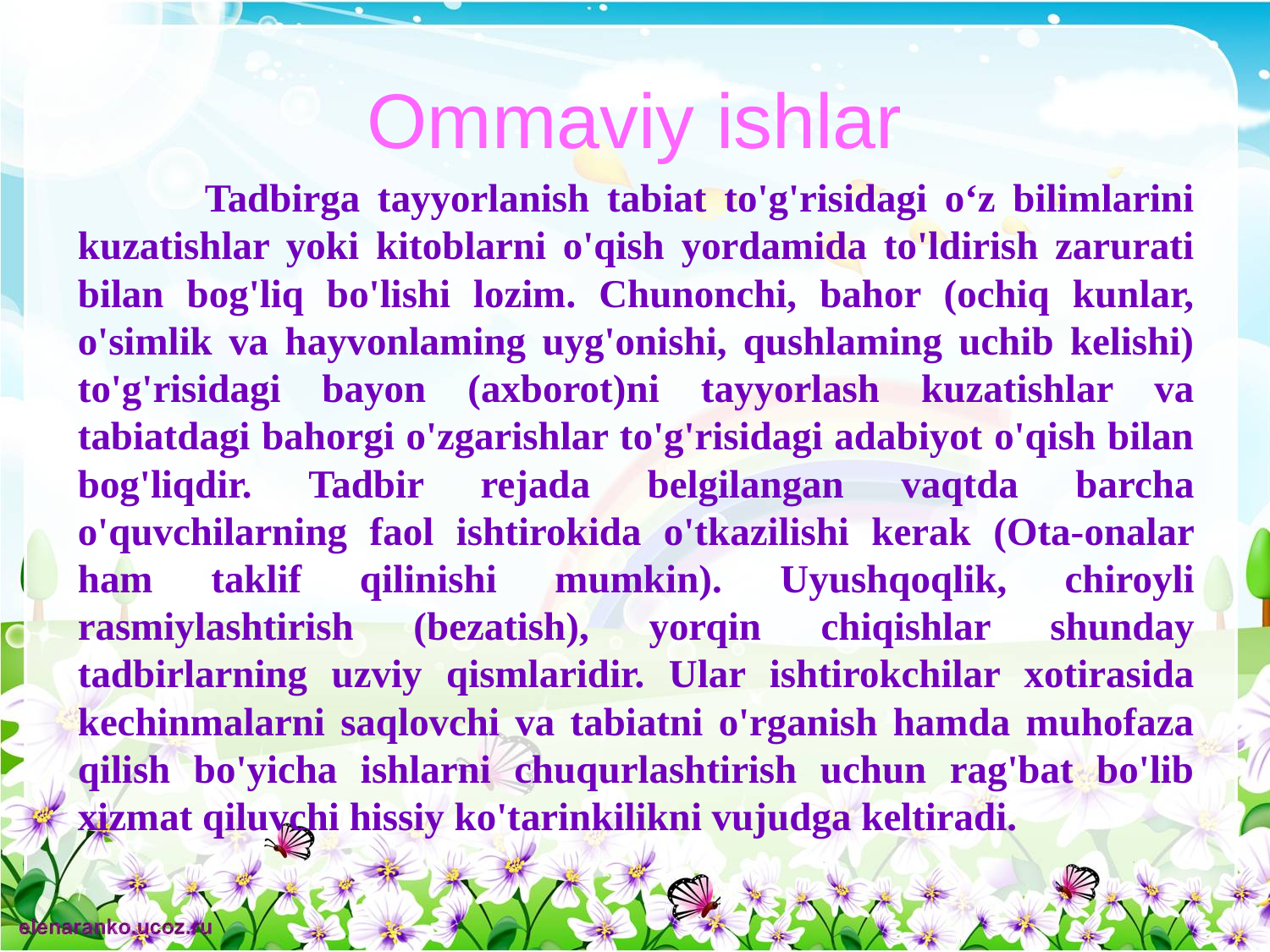

# Ommaviy ishlar
	Tadbirga tayyorlanish tabiat to'g'risidagi o‘z bilimlarini kuzatishlar yoki kitoblarni o'qish yordamida to'ldirish zarurati bilan bog'liq bo'lishi lozim. Chunonchi, bahor (ochiq kunlar, o'simlik va hayvonlaming uyg'onishi, qushlaming uchib kelishi) to'g'risidagi bayon (axborot)ni tayyorlash kuzatishlar va tabiatdagi bahorgi o'zgarishlar to'g'risidagi adabiyot o'qish bilan bog'liqdir. Tadbir rejada belgilangan vaqtda barcha o'quvchilarning faol ishtirokida o'tkazilishi kerak (Ota-onalar ham taklif qilinishi mumkin). Uyushqoqlik, chiroyli rasmiylashtirish (bezatish), yorqin chiqishlar shunday tadbirlarning uzviy qismlaridir. Ular ishtirokchilar xotirasida kechinmalarni saqlovchi va tabiatni o'rganish hamda muhofaza qilish bo'yicha ishlarni chuqurlashtirish uchun rag'bat bo'lib xizmat qiluvchi hissiy ko'tarinkilikni vujudga keltiradi.